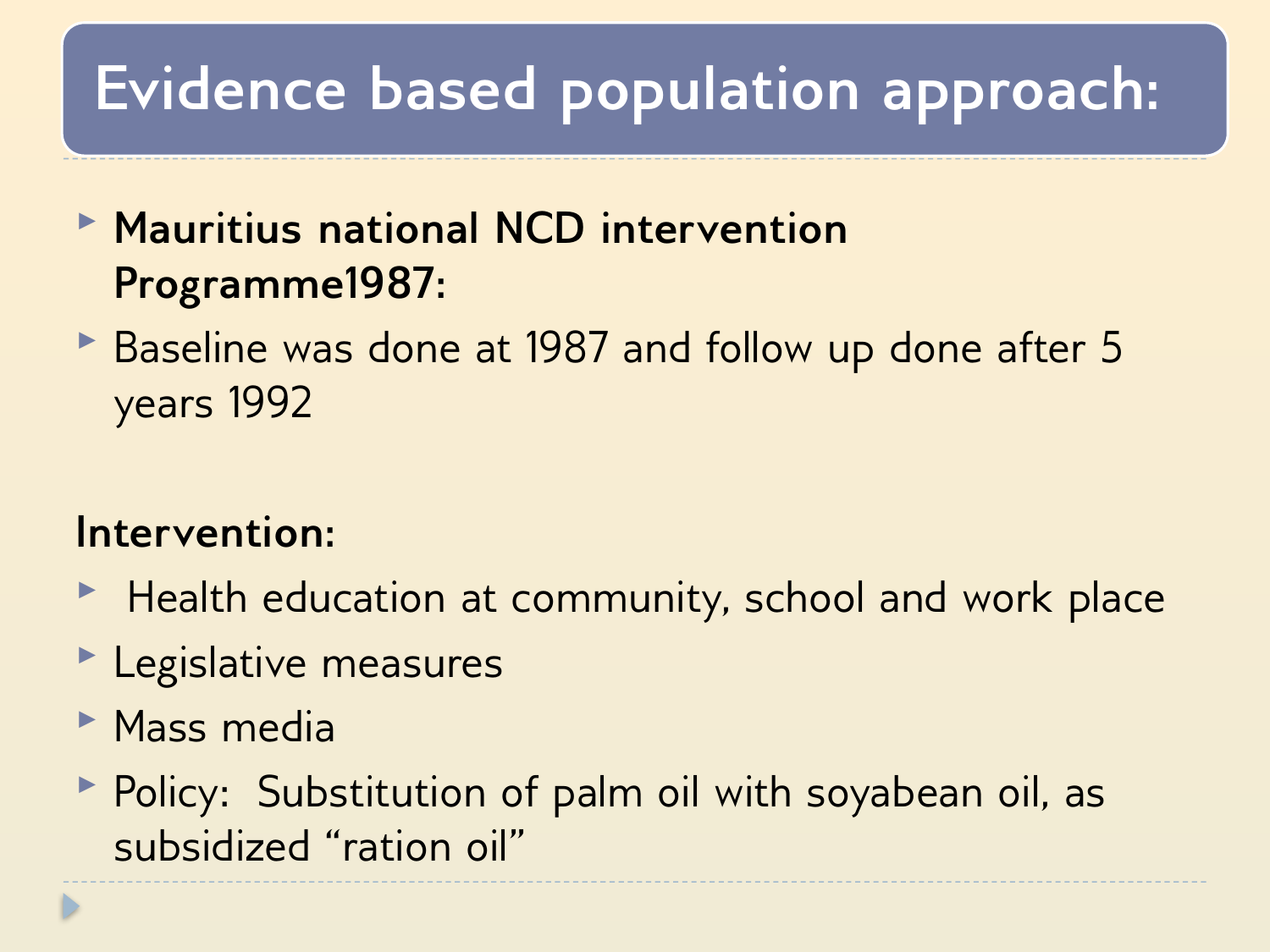

Evidence based population approach:
Mauritius national NCD intervention Programme1987:
Baseline was done at 1987 and follow up done after 5 years 1992

Intervention:
 Health education at community, school and work place
Legislative measures
Mass media
Policy:  Substitution of palm oil with soyabean oil, as subsidized “ration oil”